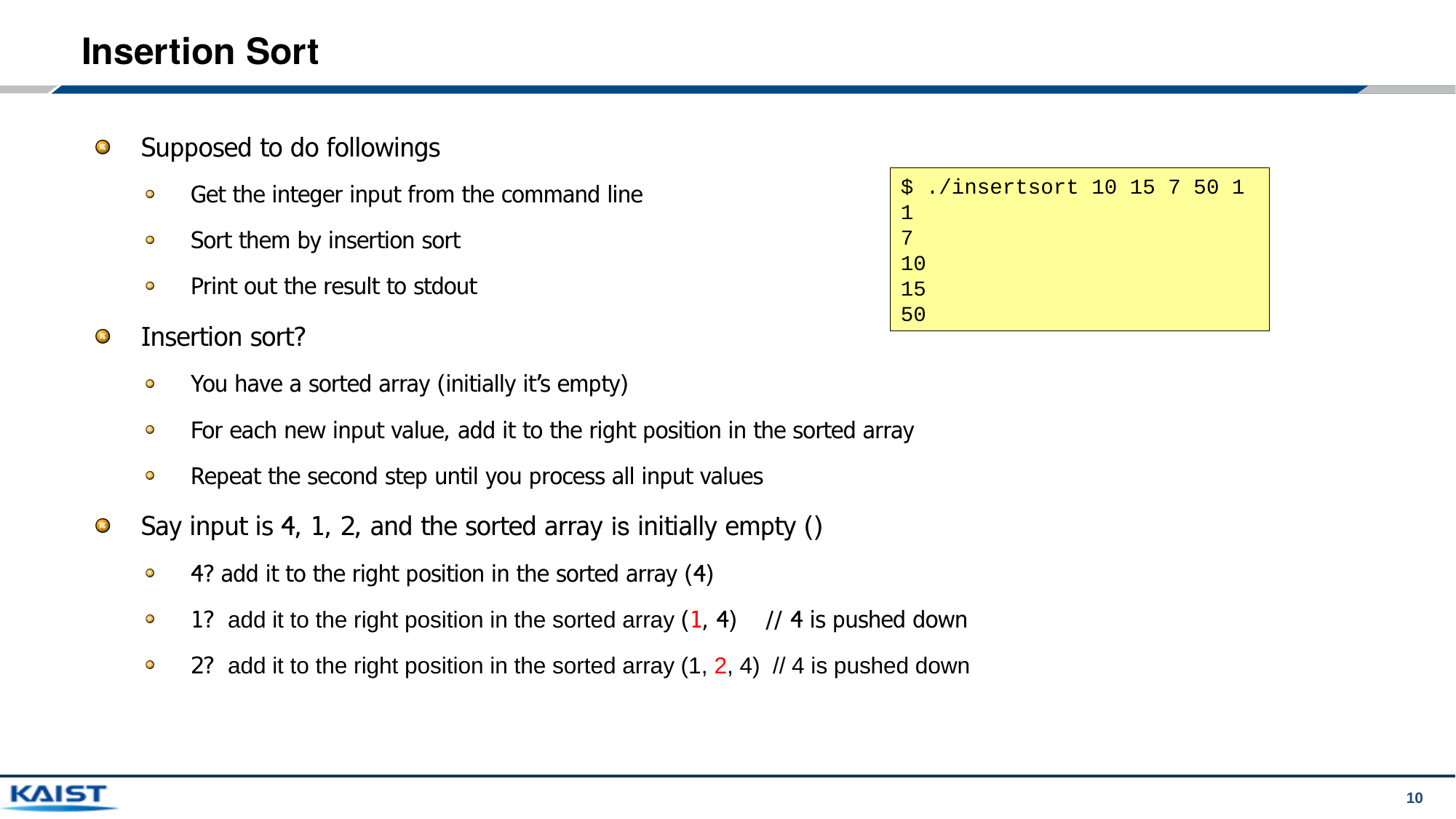

# Insertion Sort
Supposed to do followings
Get the integer input from the command line
Sort them by insertion sort
Print out the result to stdout
Insertion sort?
You have a sorted array (initially it’s empty)
For each new input value, add it to the right position in the sorted array
Repeat the second step until you process all input values
Say input is 4, 1, 2, and the sorted array is initially empty ()
4? add it to the right position in the sorted array (4)
1?  add it to the right position in the sorted array (1, 4)    // 4 is pushed down
2?  add it to the right position in the sorted array (1, 2, 4)  // 4 is pushed down
$ ./insertsort 10 15 7 50 1
1
7
10
15
50